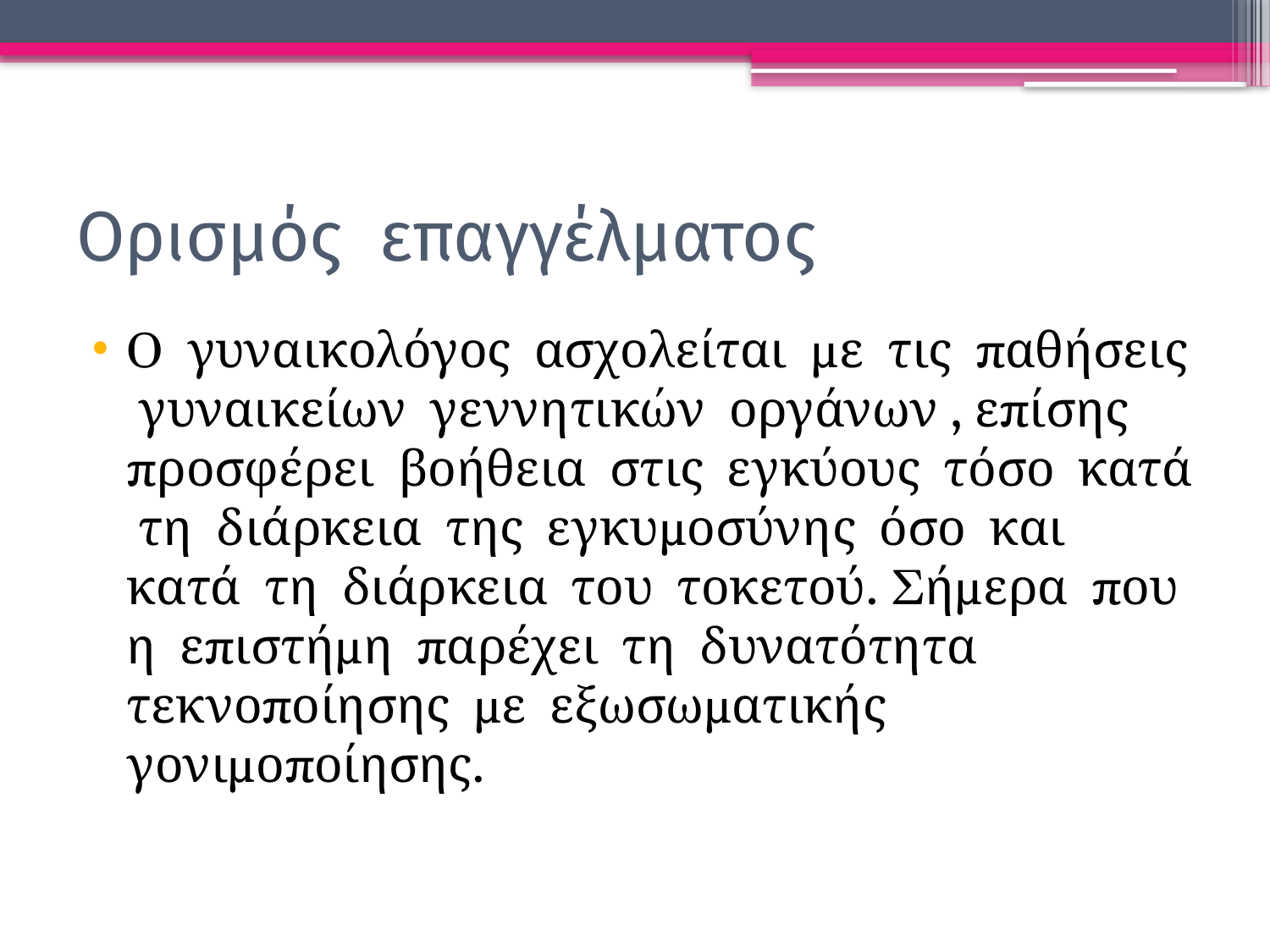

# Ορισμός  επαγγέλματος
Ο  γυναικολόγος  ασχολείται  με  τις  παθήσεις  γυναικείων  γεννητικών  οργάνων , επίσης  προσφέρει  βοήθεια  στις  εγκύους  τόσο  κατά  τη  διάρκεια  της  εγκυμοσύνης  όσο  και  κατά  τη  διάρκεια  του  τοκετού. Σήμερα  που  η  επιστήμη  παρέχει  τη  δυνατότητα  τεκνοποίησης  με  εξωσωματικής  γονιμοποίησης.